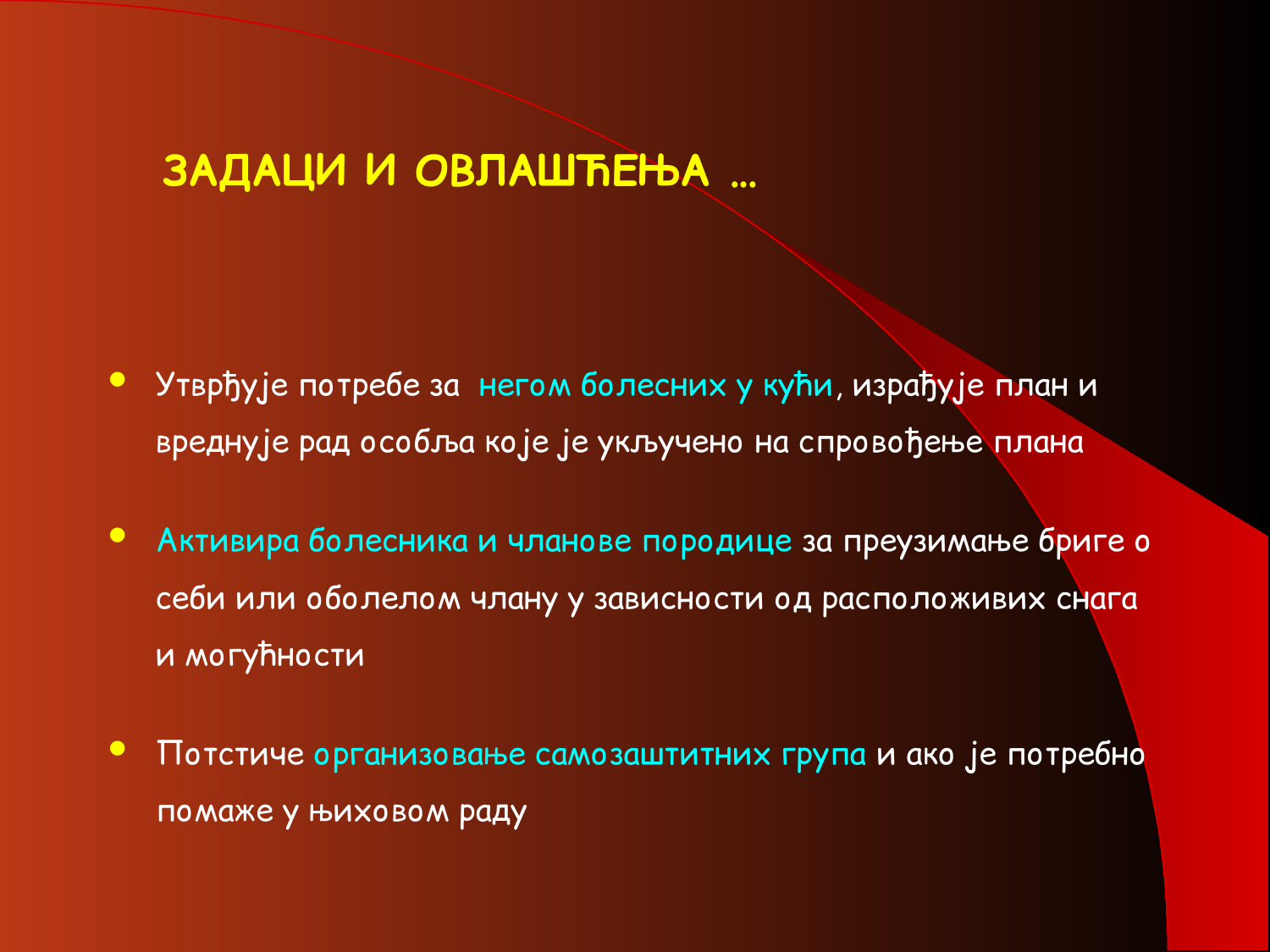

# ЗАДАЦИ И ОВЛАШЋЕЊА …
Утврђује потребе за  негом болесних у кући, израђује план и вреднује рад особља које је укључено на спровођење плана

Активира болесника и чланове породице за преузимање бриге о себи или оболелом члану у зависности од расположивих снага и могућности

Потстиче организовање самозаштитних група и ако је потребно помаже у њиховом раду